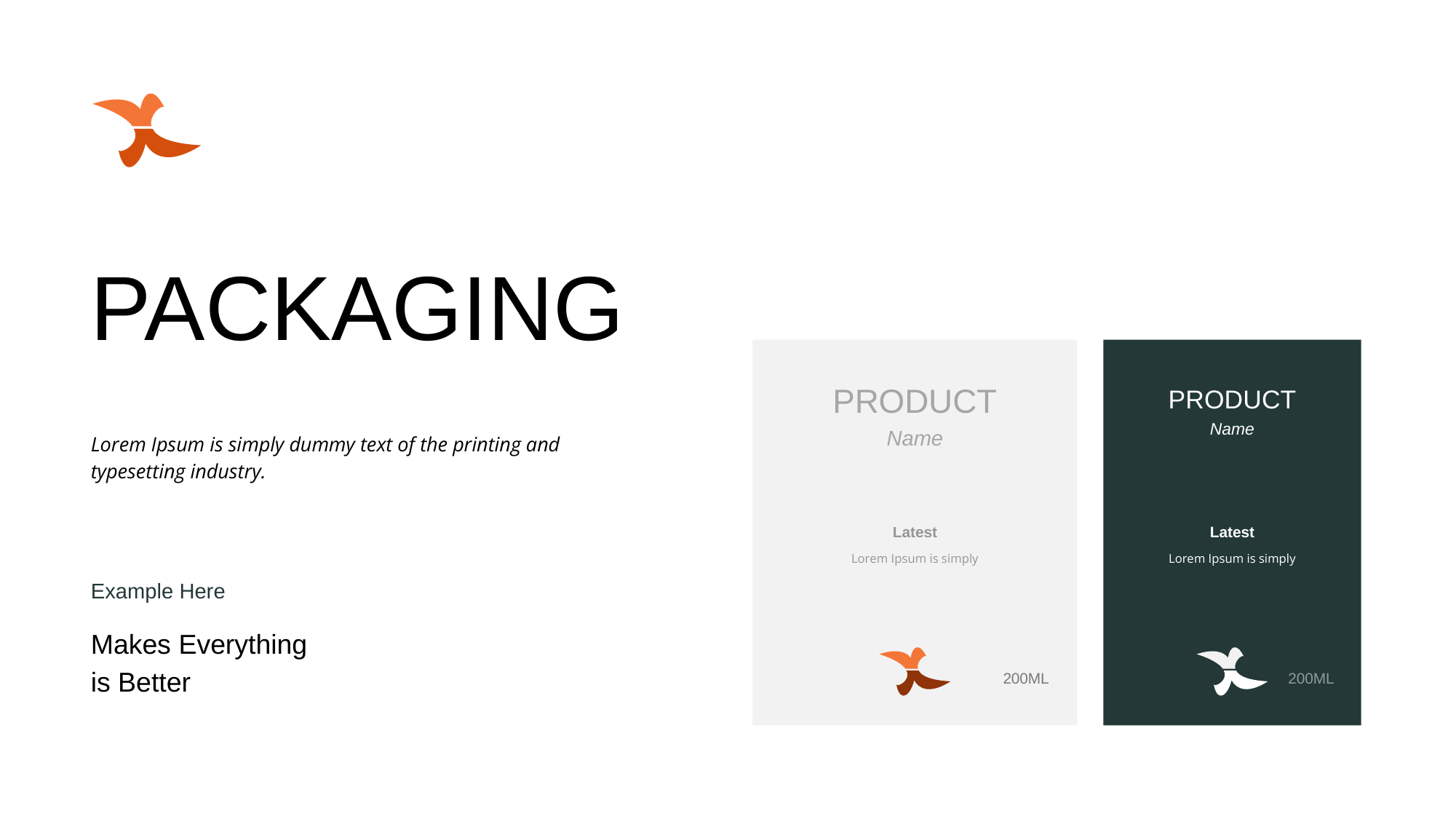

PACKAGING

PRODUCT
Name
PRODUCT
Name
Lorem Ipsum is simply dummy text of the printing and typesetting industry.
Latest
Lorem Ipsum is simply
Latest
Lorem Ipsum is simply
Example Here
Makes Everything
is Better

200ML
200ML